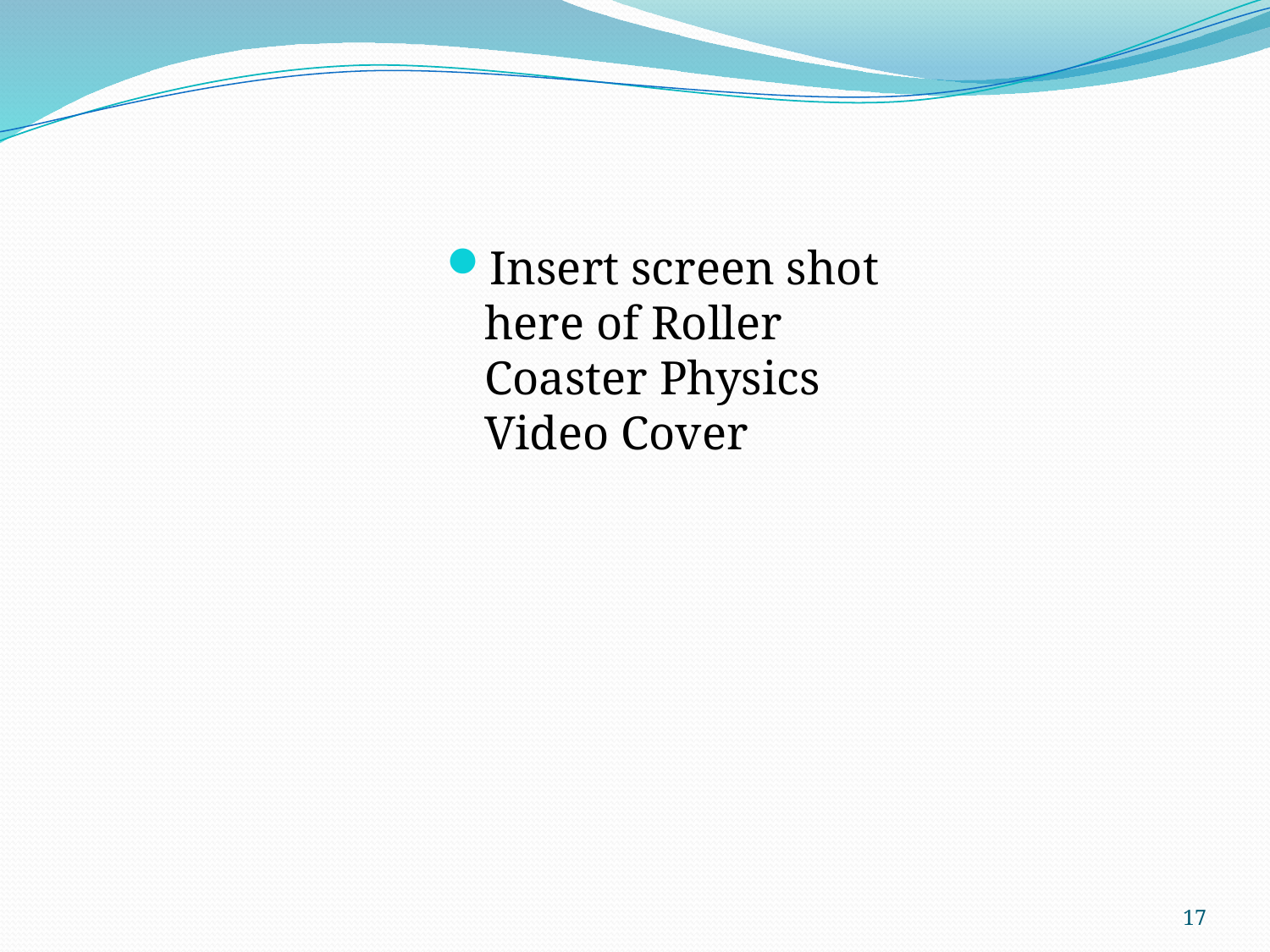

Insert screen shot here of Roller Coaster Physics Video Cover
17